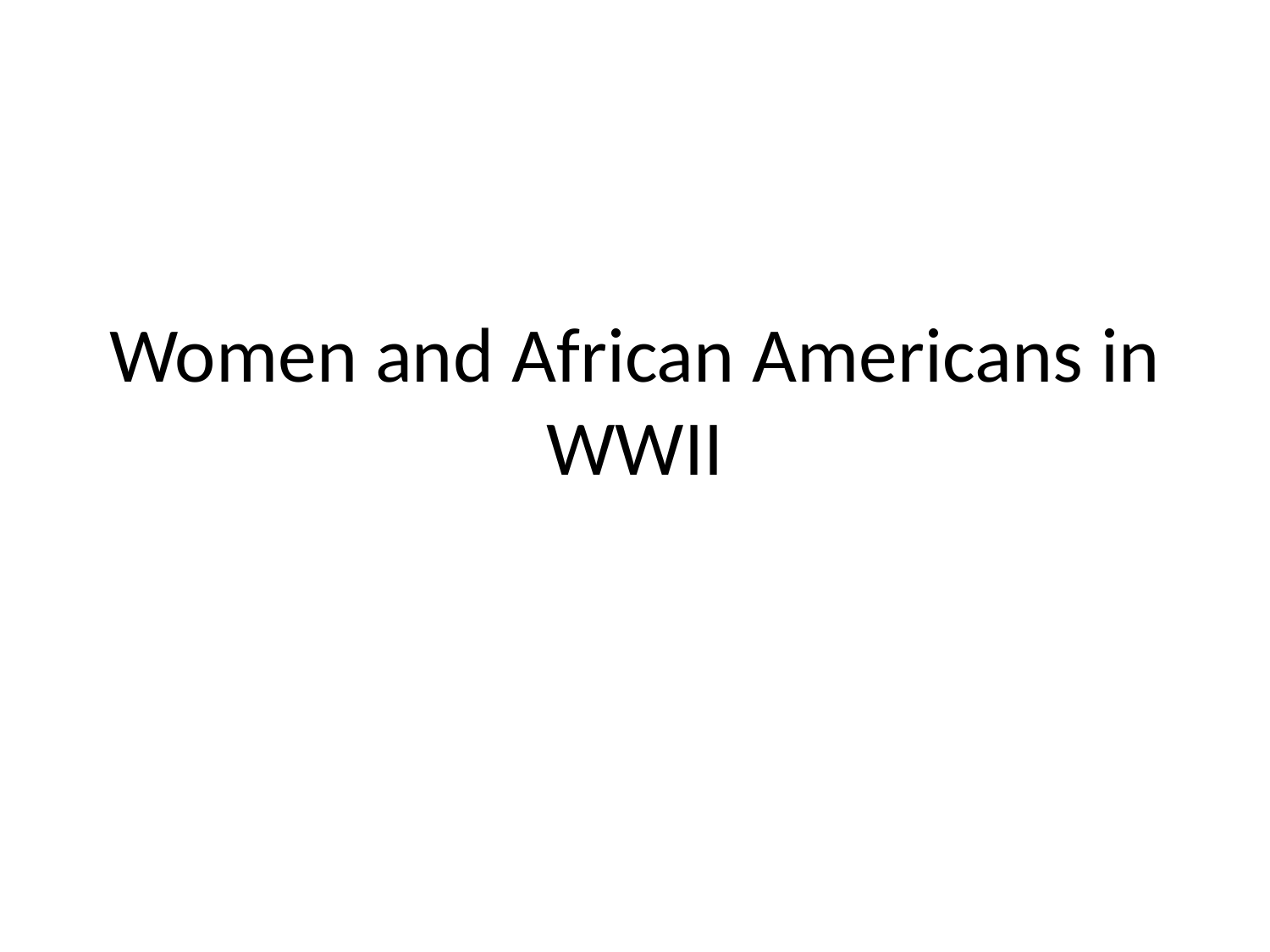

# Women and African Americans in WWII